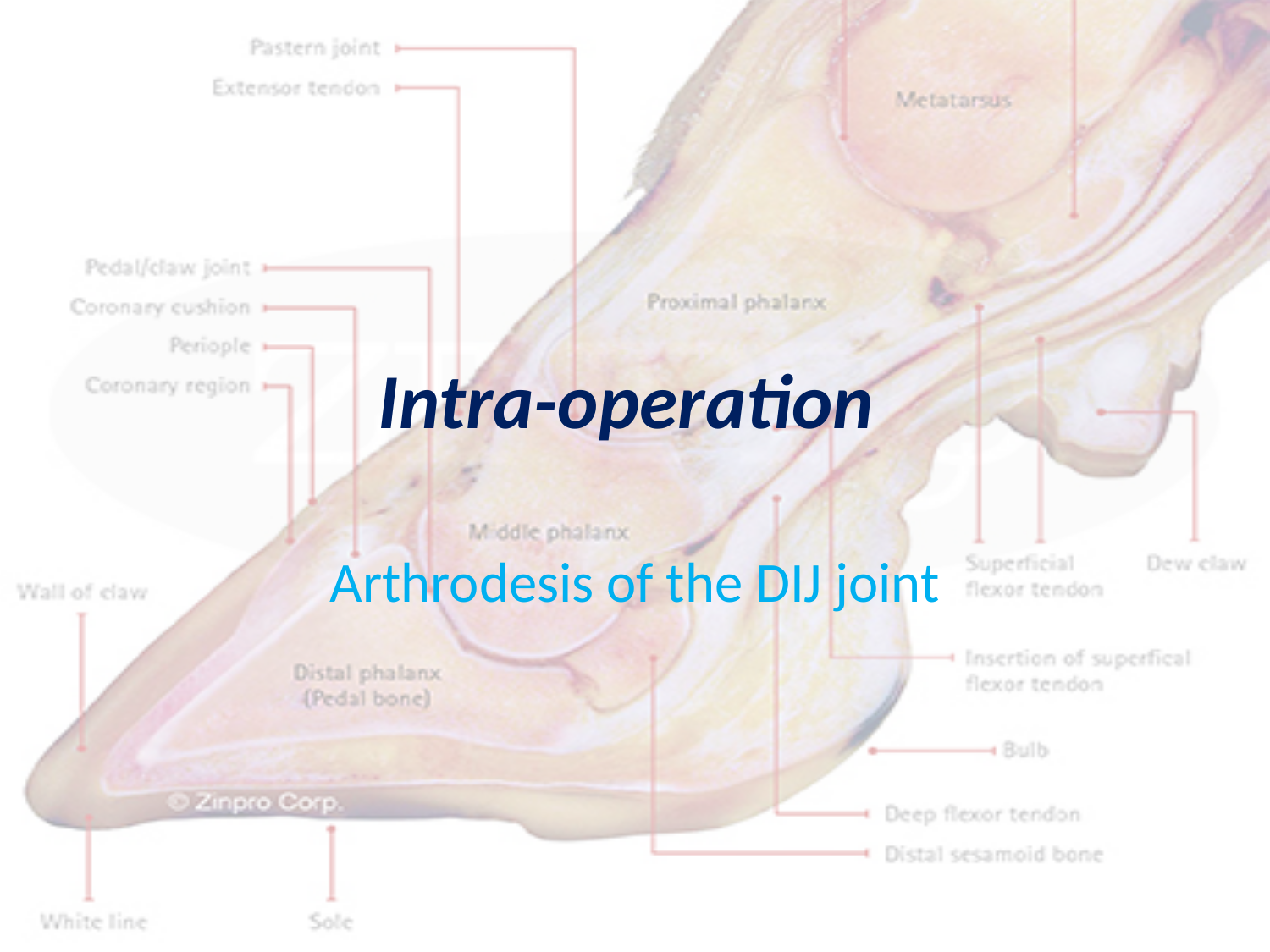

# Intra-operation
Arthrodesis of the DIJ joint